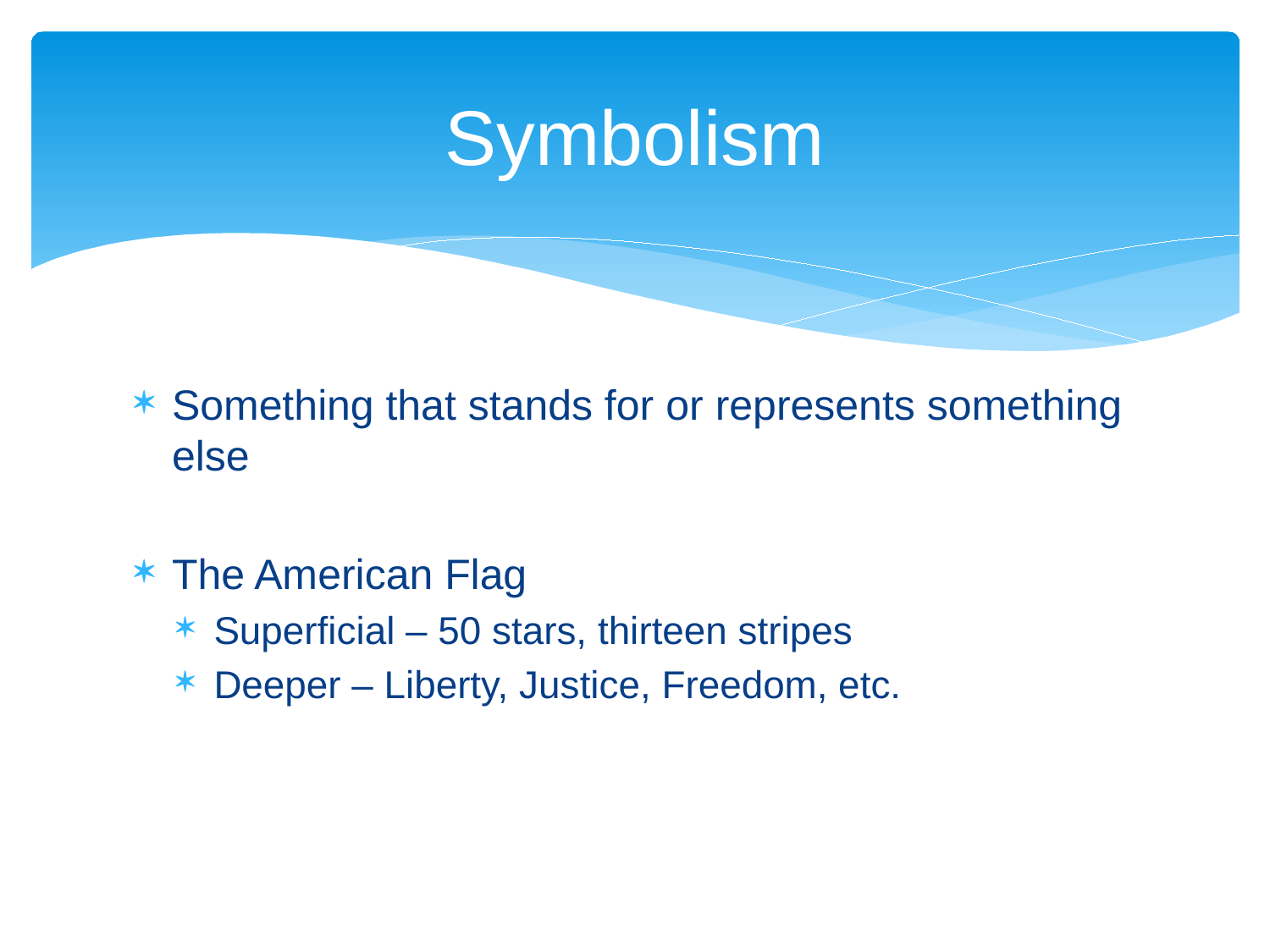

# Symbolism
Something that stands for or represents something else

The American Flag
Superficial – 50 stars, thirteen stripes
Deeper – Liberty, Justice, Freedom, etc.